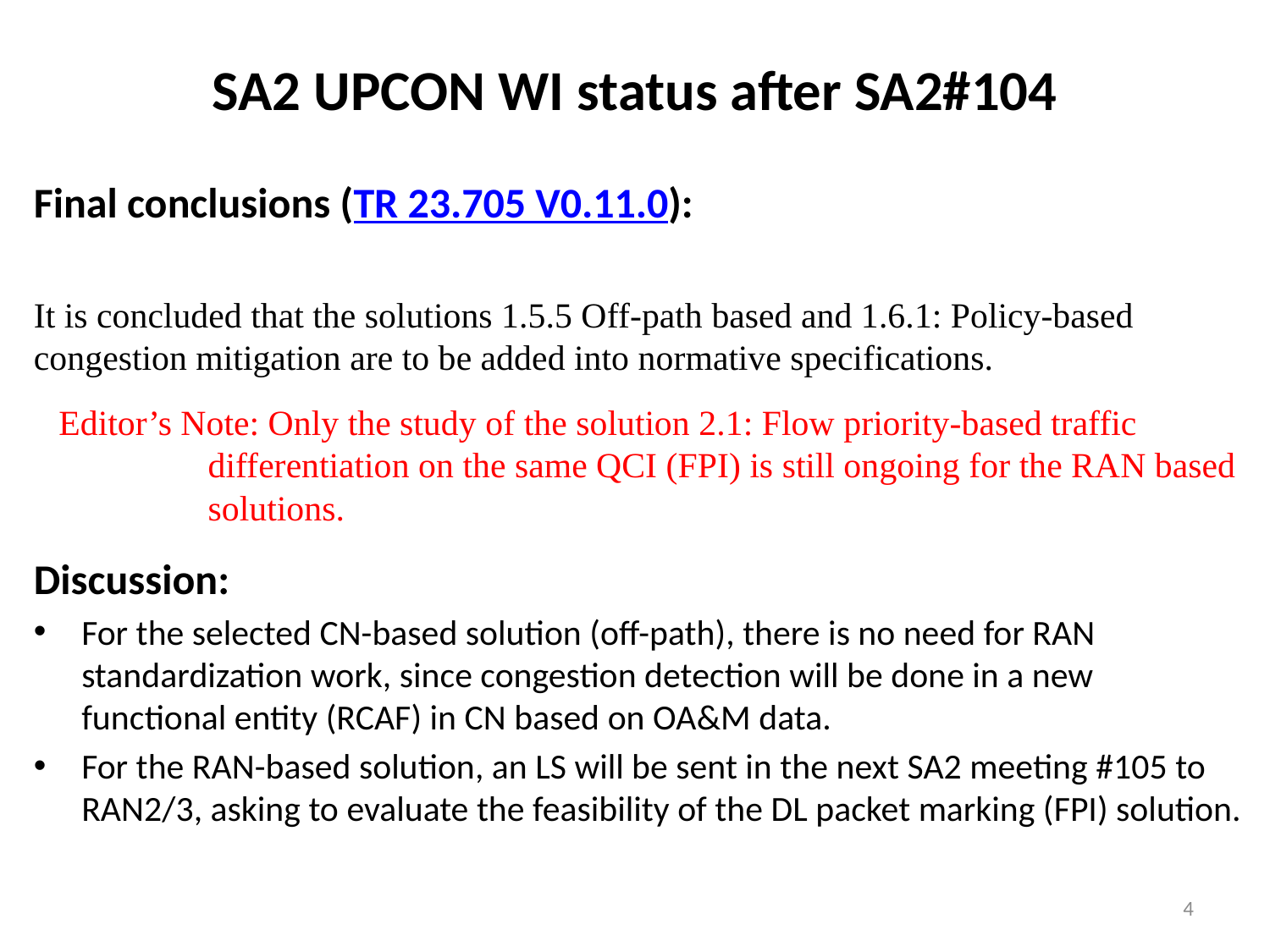

# SA2 UPCON WI status after SA2#104
Final conclusions (TR 23.705 V0.11.0):

It is concluded that the solutions 1.5.5 Off-path based and 1.6.1: Policy-based congestion mitigation are to be added into normative specifications.
Editor’s Note: Only the study of the solution 2.1: Flow priority-based traffic differentiation on the same QCI (FPI) is still ongoing for the RAN based solutions.
Discussion:
For the selected CN-based solution (off-path), there is no need for RAN standardization work, since congestion detection will be done in a new functional entity (RCAF) in CN based on OA&M data.
For the RAN-based solution, an LS will be sent in the next SA2 meeting #105 to RAN2/3, asking to evaluate the feasibility of the DL packet marking (FPI) solution.

4